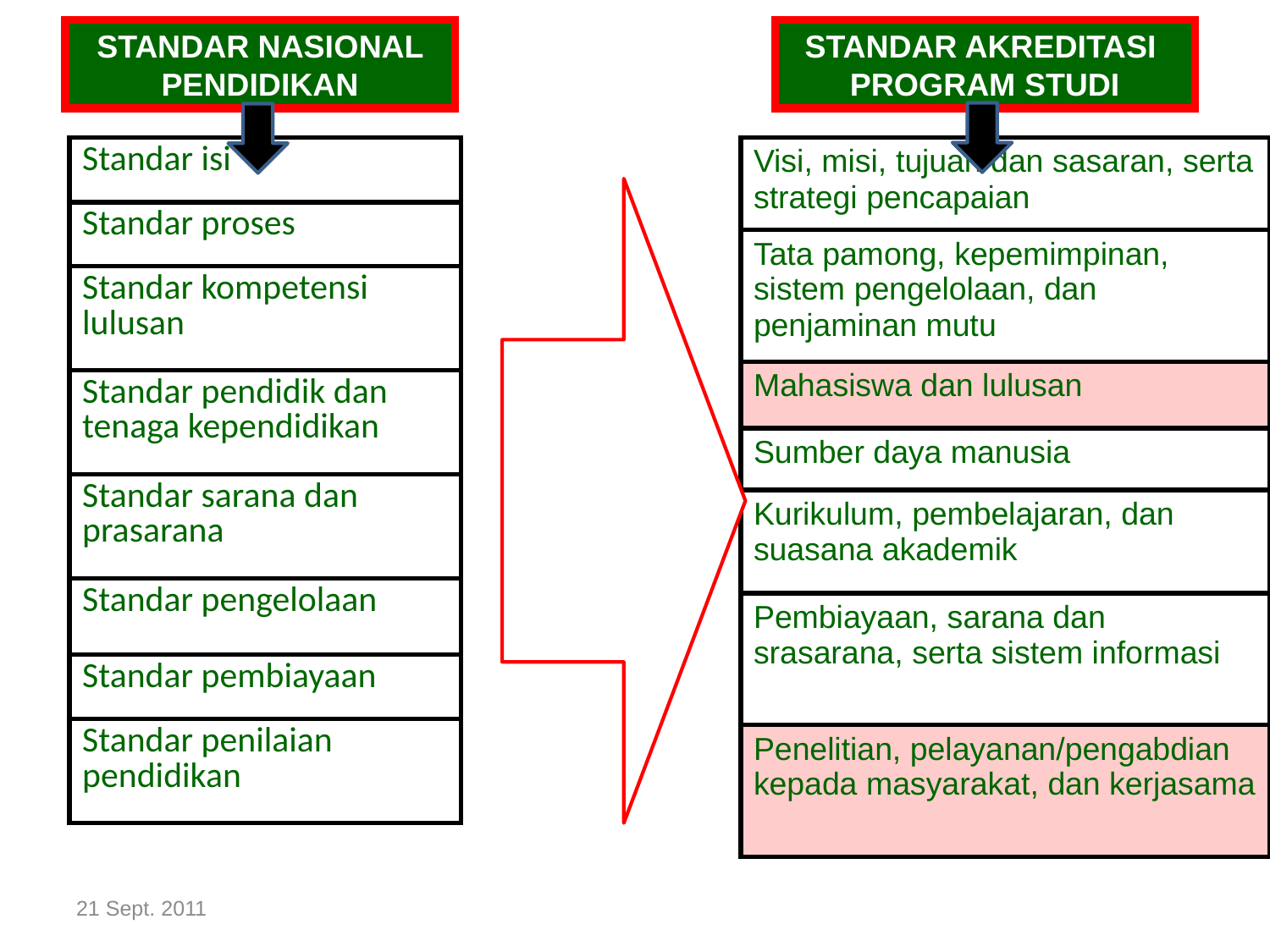

STANDAR NASIONAL PENDIDIKAN
STANDAR AKREDITASI  PROGRAM STUDI

| Standar isi |
| --- |
| Standar proses |
| Standar kompetensi lulusan |
| Standar pendidik dan tenaga kependidikan |
| Standar sarana dan prasarana |
| Standar pengelolaan |
| Standar pembiayaan |
| Standar penilaian pendidikan |
| Visi, misi, tujuan dan sasaran, serta strategi pencapaian |
| --- |
| Tata pamong, kepemimpinan, sistem pengelolaan, dan penjaminan mutu |
| Mahasiswa dan lulusan |
| Sumber daya manusia |
| Kurikulum, pembelajaran, dan suasana akademik |
| Pembiayaan, sarana dan srasarana, serta sistem informasi |
| Penelitian, pelayanan/pengabdian kepada masyarakat, dan kerjasama |

21 Sept. 2011